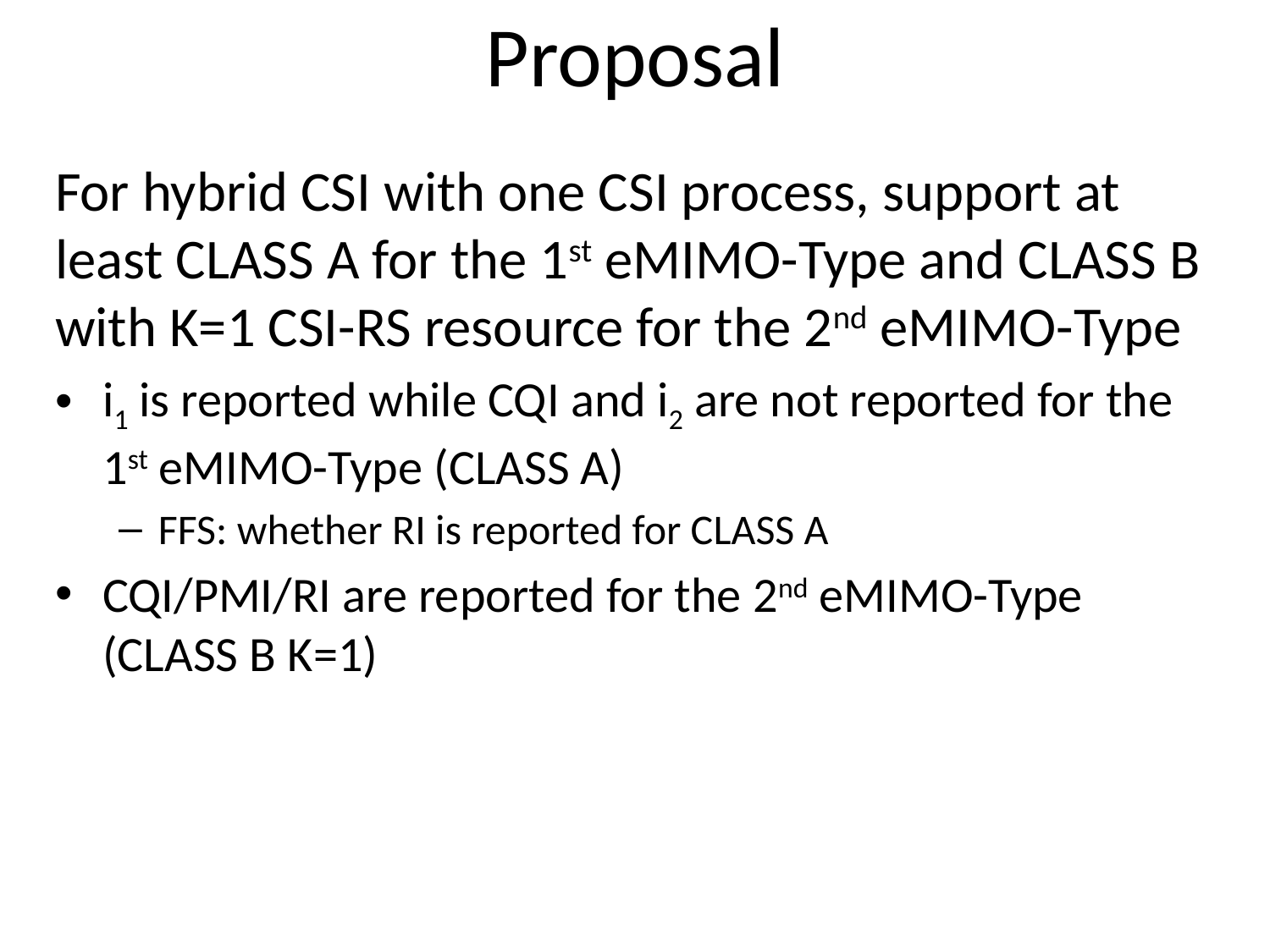

# Proposal
For hybrid CSI with one CSI process, support at least CLASS A for the 1st eMIMO-Type and CLASS B with K=1 CSI-RS resource for the 2nd eMIMO-Type
i1 is reported while CQI and i2 are not reported for the 1st eMIMO-Type (CLASS A)
FFS: whether RI is reported for CLASS A
CQI/PMI/RI are reported for the 2nd eMIMO-Type (CLASS B K=1)